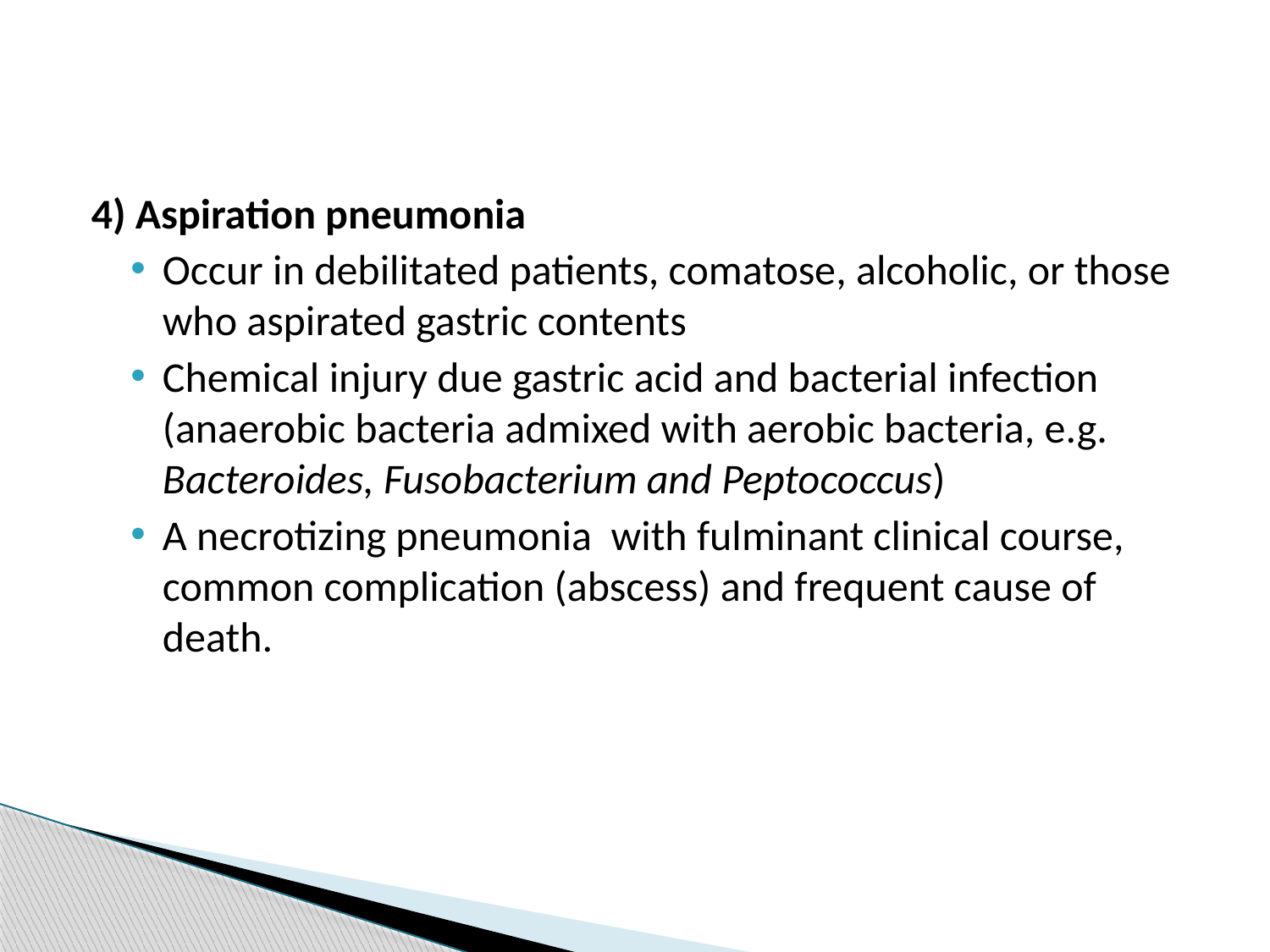

4) Aspiration pneumonia
Occur in debilitated patients, comatose, alcoholic, or those who aspirated gastric contents
Chemical injury due gastric acid and bacterial infection (anaerobic bacteria admixed with aerobic bacteria, e.g. Bacteroides, Fusobacterium and Peptococcus)
A necrotizing pneumonia  with fulminant clinical course, common complication (abscess) and frequent cause of death.